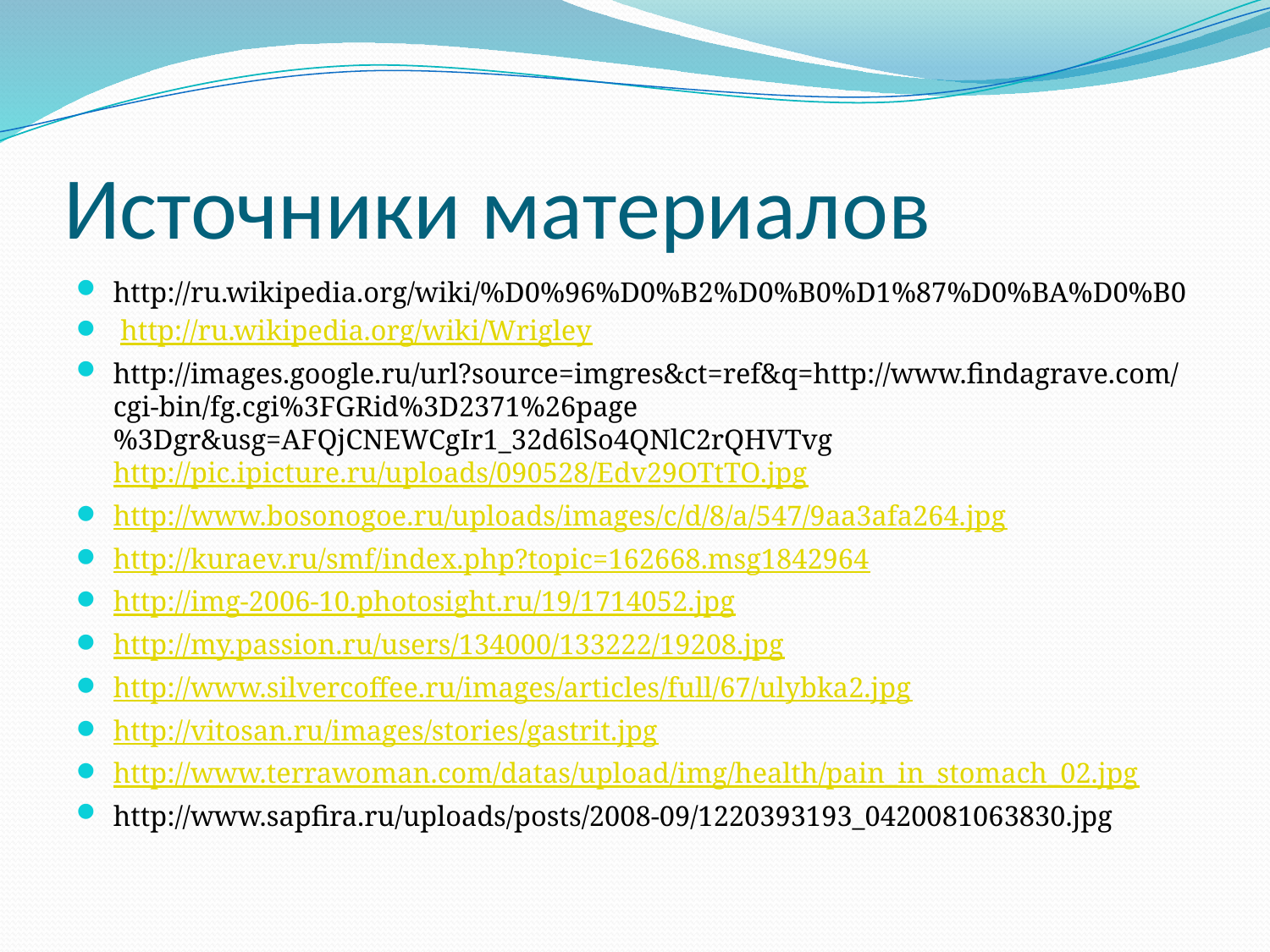

# Источники материалов
http://ru.wikipedia.org/wiki/%D0%96%D0%B2%D0%B0%D1%87%D0%BA%D0%B0
 http://ru.wikipedia.org/wiki/Wrigley
http://images.google.ru/url?source=imgres&ct=ref&q=http://www.findagrave.com/cgi-bin/fg.cgi%3FGRid%3D2371%26page%3Dgr&usg=AFQjCNEWCgIr1_32d6lSo4QNlC2rQHVTvg http://pic.ipicture.ru/uploads/090528/Edv29OTtTO.jpg
http://www.bosonogoe.ru/uploads/images/c/d/8/a/547/9aa3afa264.jpg
http://kuraev.ru/smf/index.php?topic=162668.msg1842964
http://img-2006-10.photosight.ru/19/1714052.jpg
http://my.passion.ru/users/134000/133222/19208.jpg
http://www.silvercoffee.ru/images/articles/full/67/ulybka2.jpg
http://vitosan.ru/images/stories/gastrit.jpg
http://www.terrawoman.com/datas/upload/img/health/pain_in_stomach_02.jpg
http://www.sapfira.ru/uploads/posts/2008-09/1220393193_0420081063830.jpg